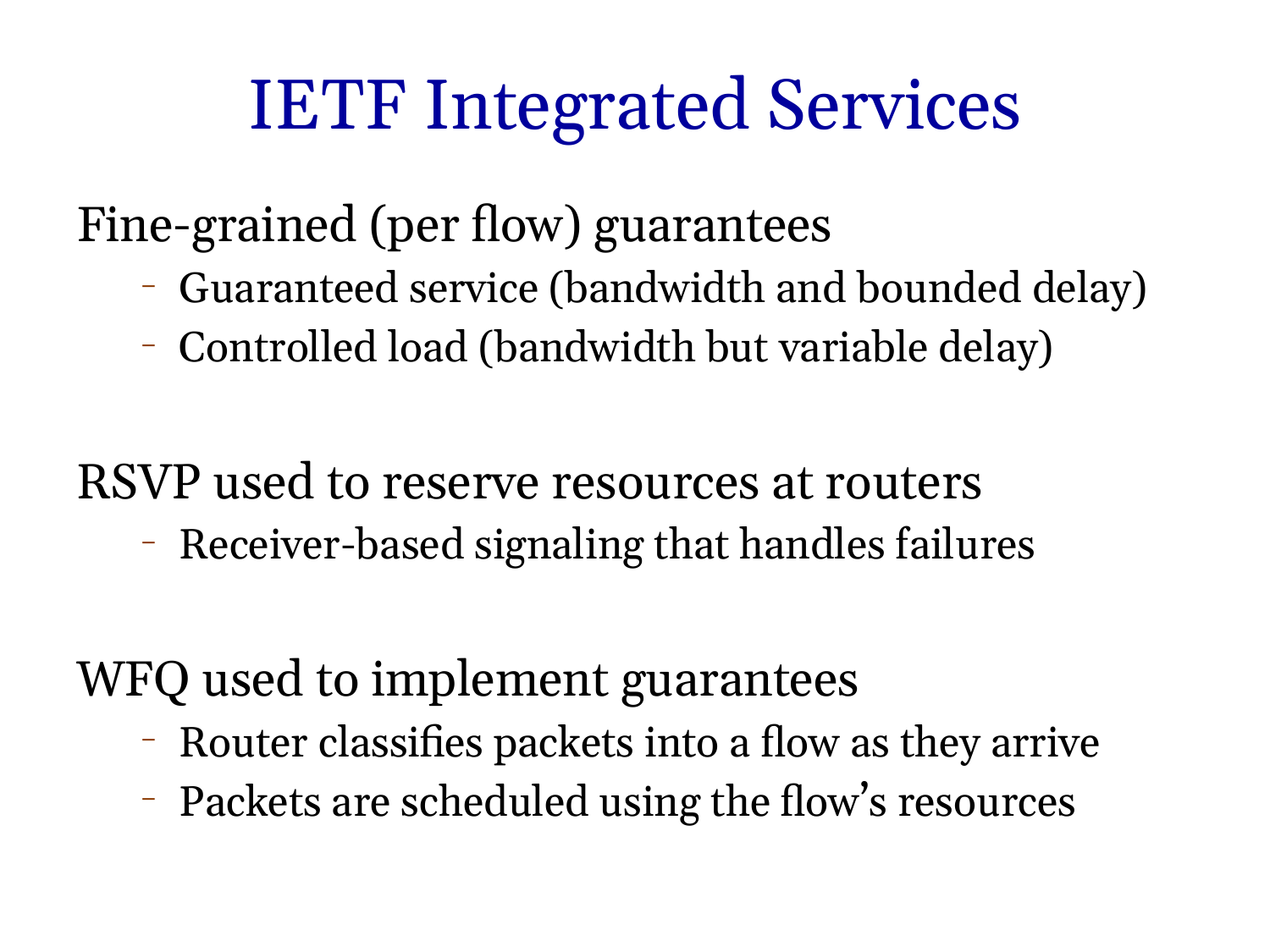

# IETF Integrated Services
Fine-grained (per flow) guarantees
Guaranteed service (bandwidth and bounded delay)
Controlled load (bandwidth but variable delay)

RSVP used to reserve resources at routers
Receiver-based signaling that handles failures

WFQ used to implement guarantees
Router classifies packets into a flow as they arrive
Packets are scheduled using the flow’s resources